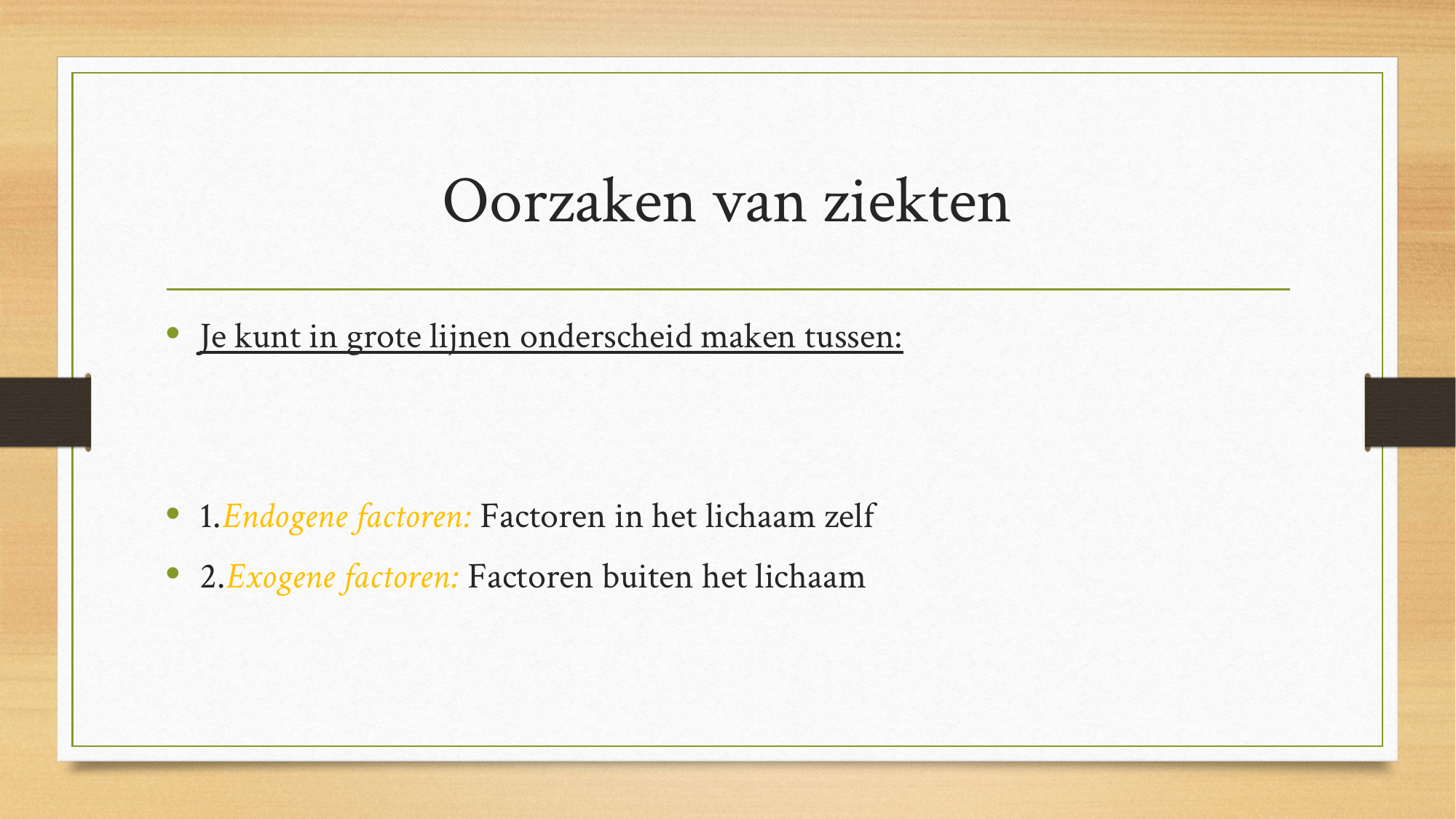

# Oorzaken van ziekten
Je kunt in grote lijnen onderscheid maken tussen:

1.Endogene factoren: Factoren in het lichaam zelf
2.Exogene factoren: Factoren buiten het lichaam